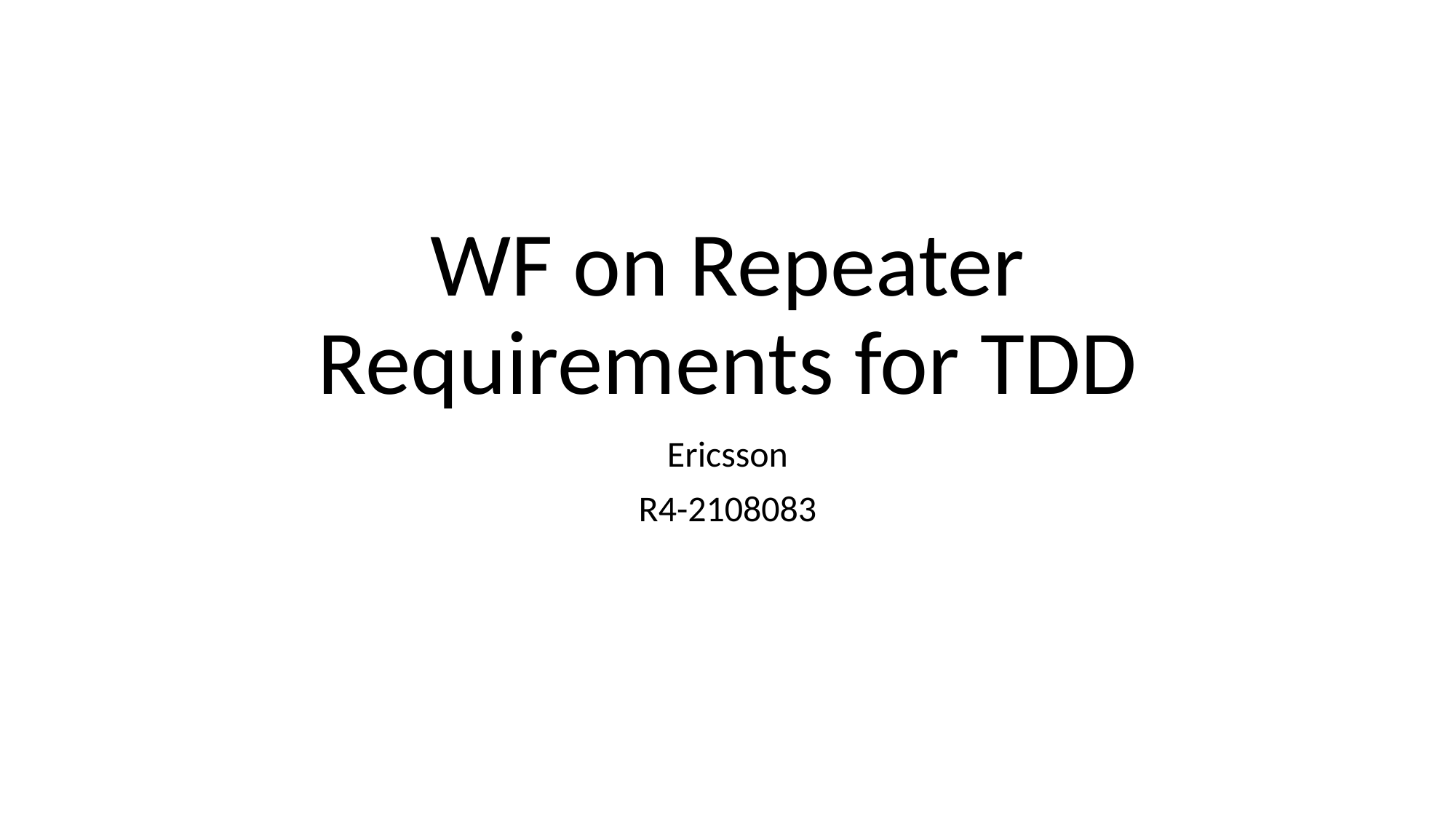

# WF on Repeater Requirements for TDD
Ericsson
R4-2108083